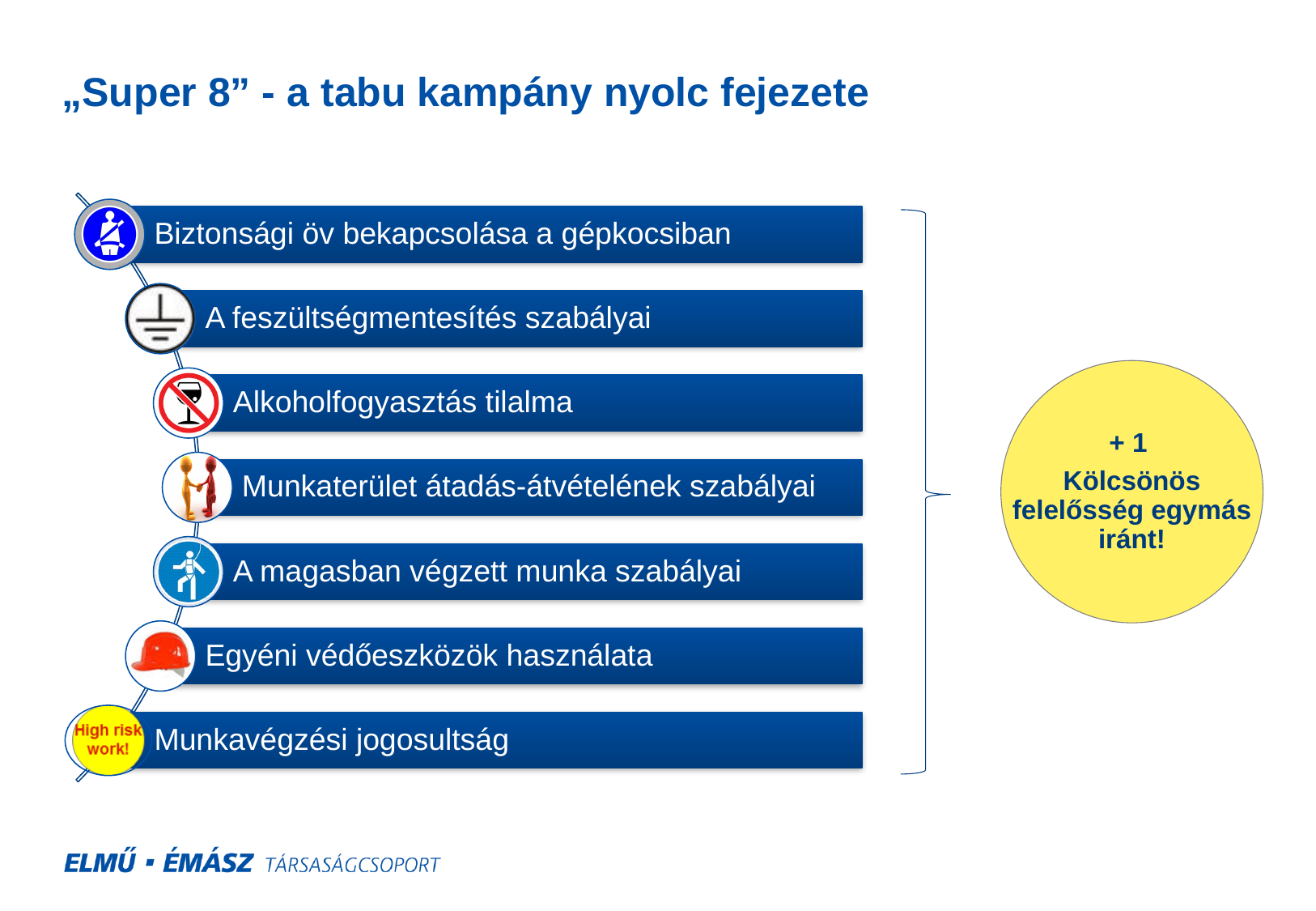

# „Super 8” - a tabu kampány nyolc fejezete
Biztonsági öv bekapcsolása a gépkocsiban
A feszültségmentesítés szabályai
Alkoholfogyasztás tilalma
Munkaterület átadás-átvételének szabályai
A magasban végzett munka szabályai
Egyéni védőeszközök használata
Munkavégzési jogosultság

+ 1
Kölcsönös
felelősség egymás
iránt!